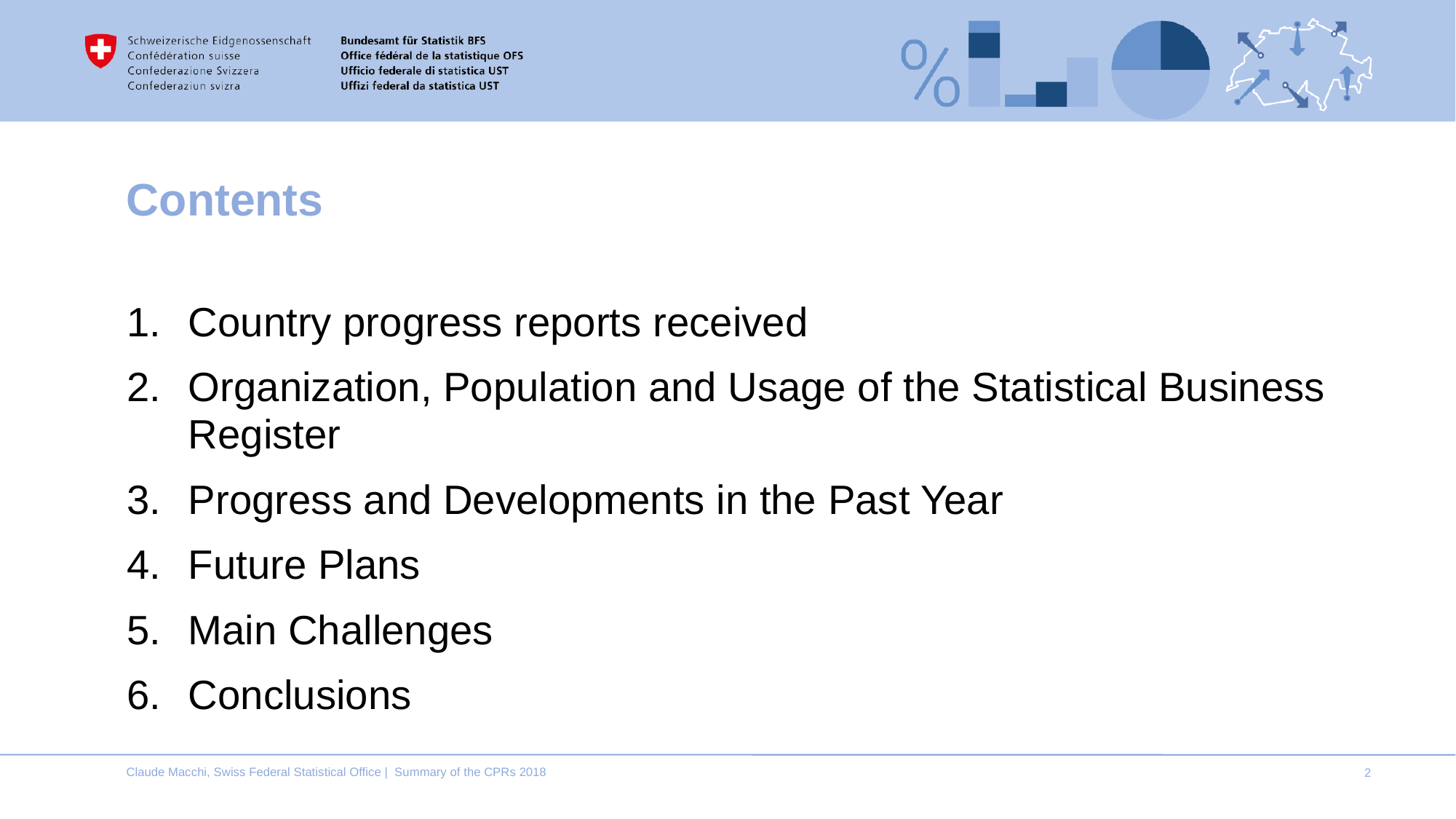

# Contents
Country progress reports received
Organization, Population and Usage of the Statistical Business Register
Progress and Developments in the Past Year
Future Plans
Main Challenges
Conclusions
Claude Macchi, Swiss Federal Statistical Office |  Summary of the CPRs 2018
2